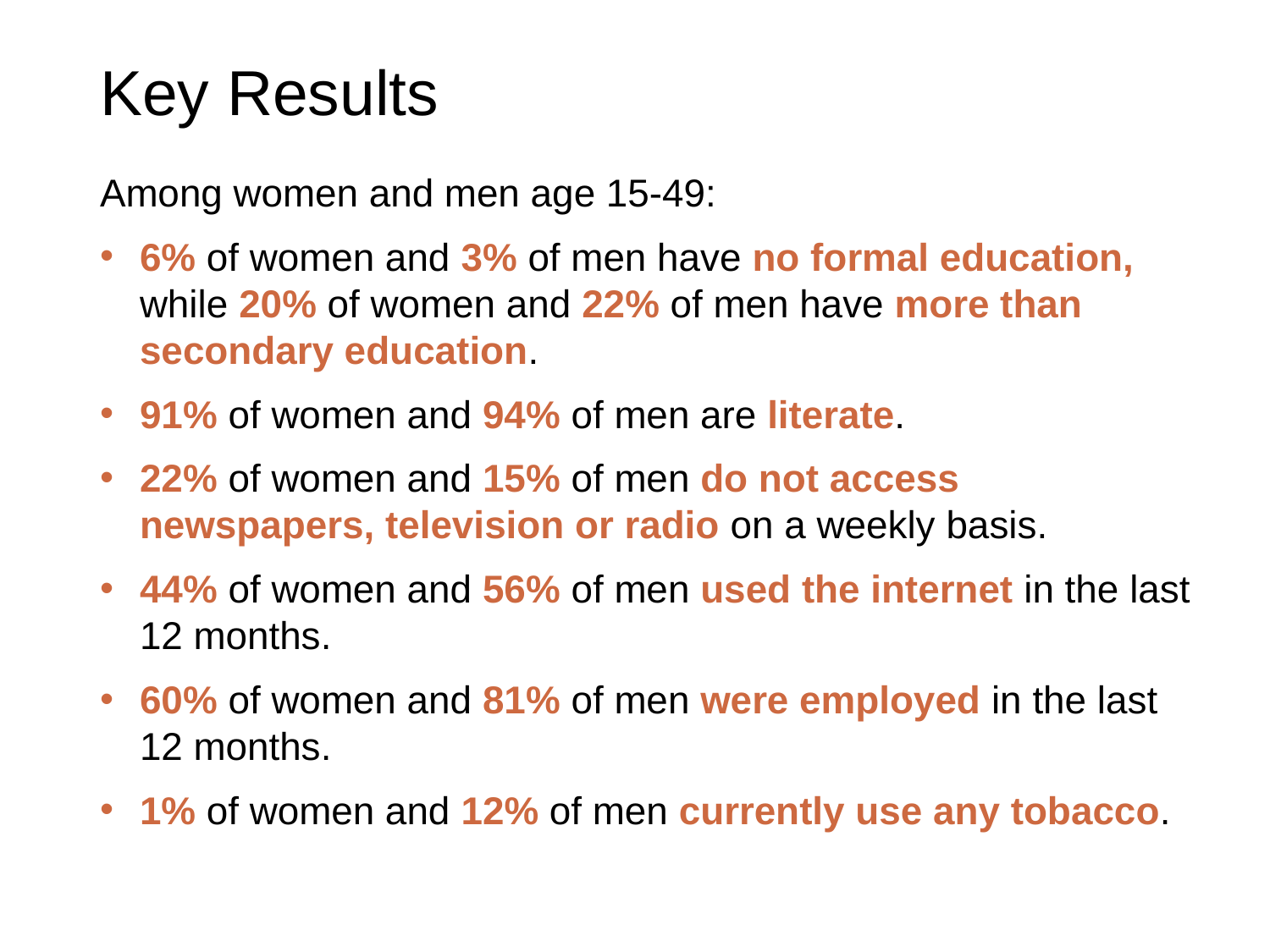

# Key Results
Among women and men age 15-49:
6% of women and 3% of men have no formal education, while 20% of women and 22% of men have more than secondary education.
91% of women and 94% of men are literate.
22% of women and 15% of men do not access newspapers, television or radio on a weekly basis.
44% of women and 56% of men used the internet in the last 12 months.
60% of women and 81% of men were employed in the last 12 months.
1% of women and 12% of men currently use any tobacco.